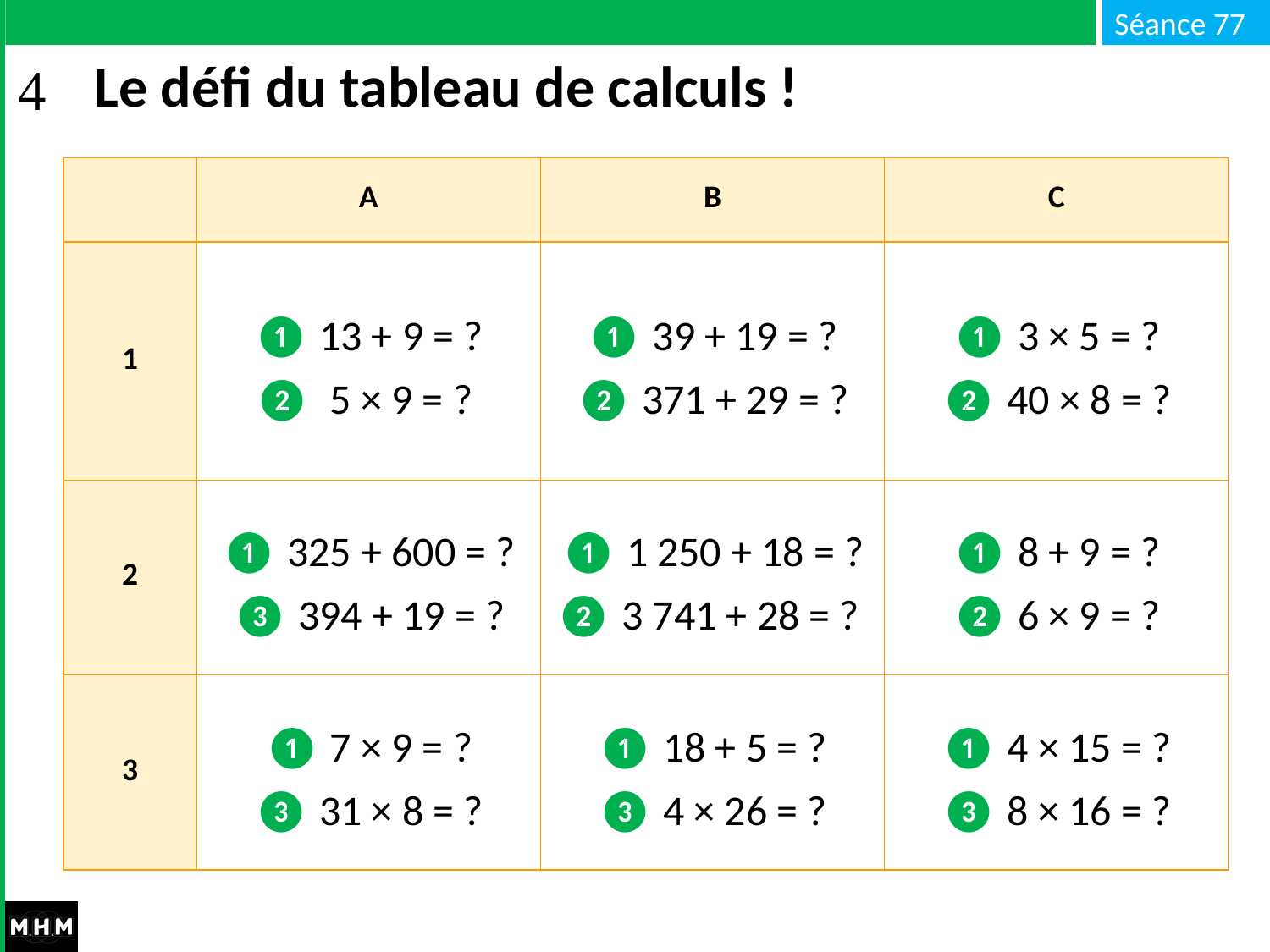

# Le défi du tableau de calculs !
|  | A | B | C |
| --- | --- | --- | --- |
| 1 | ❶ 13 + 9 = ? ❷ 5 × 9 = ? | ❶ 39 + 19 = ? ❷ 371 + 29 = ? | ❶ 3 × 5 = ? ❷ 40 × 8 = ? |
| 2 | ❶ 325 + 600 = ? ❸ 394 + 19 = ? | ❶ 1 250 + 18 = ? ❷ 3 741 + 28 = ? | ❶ 8 + 9 = ? ❷ 6 × 9 = ? |
| 3 | ❶ 7 × 9 = ? ❸ 31 × 8 = ? | ❶ 18 + 5 = ? ❸ 4 × 26 = ? | ❶ 4 × 15 = ? ❸ 8 × 16 = ? |